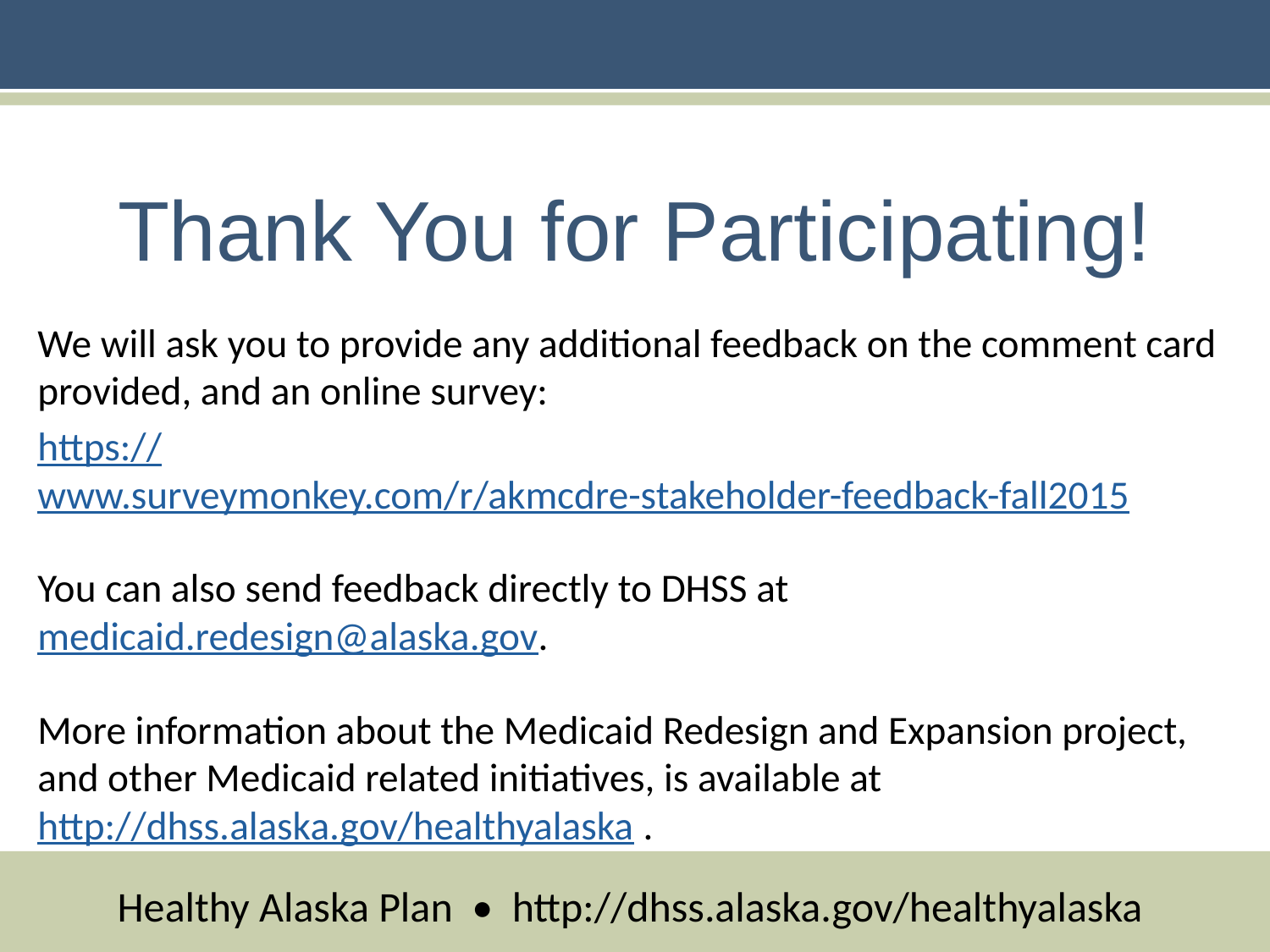

# Thank You for Participating!
We will ask you to provide any additional feedback on the comment card provided, and an online survey:
https://www.surveymonkey.com/r/akmcdre-stakeholder-feedback-fall2015

You can also send feedback directly to DHSS at medicaid.redesign@alaska.gov.

More information about the Medicaid Redesign and Expansion project, and other Medicaid related initiatives, is available at http://dhss.alaska.gov/healthyalaska .